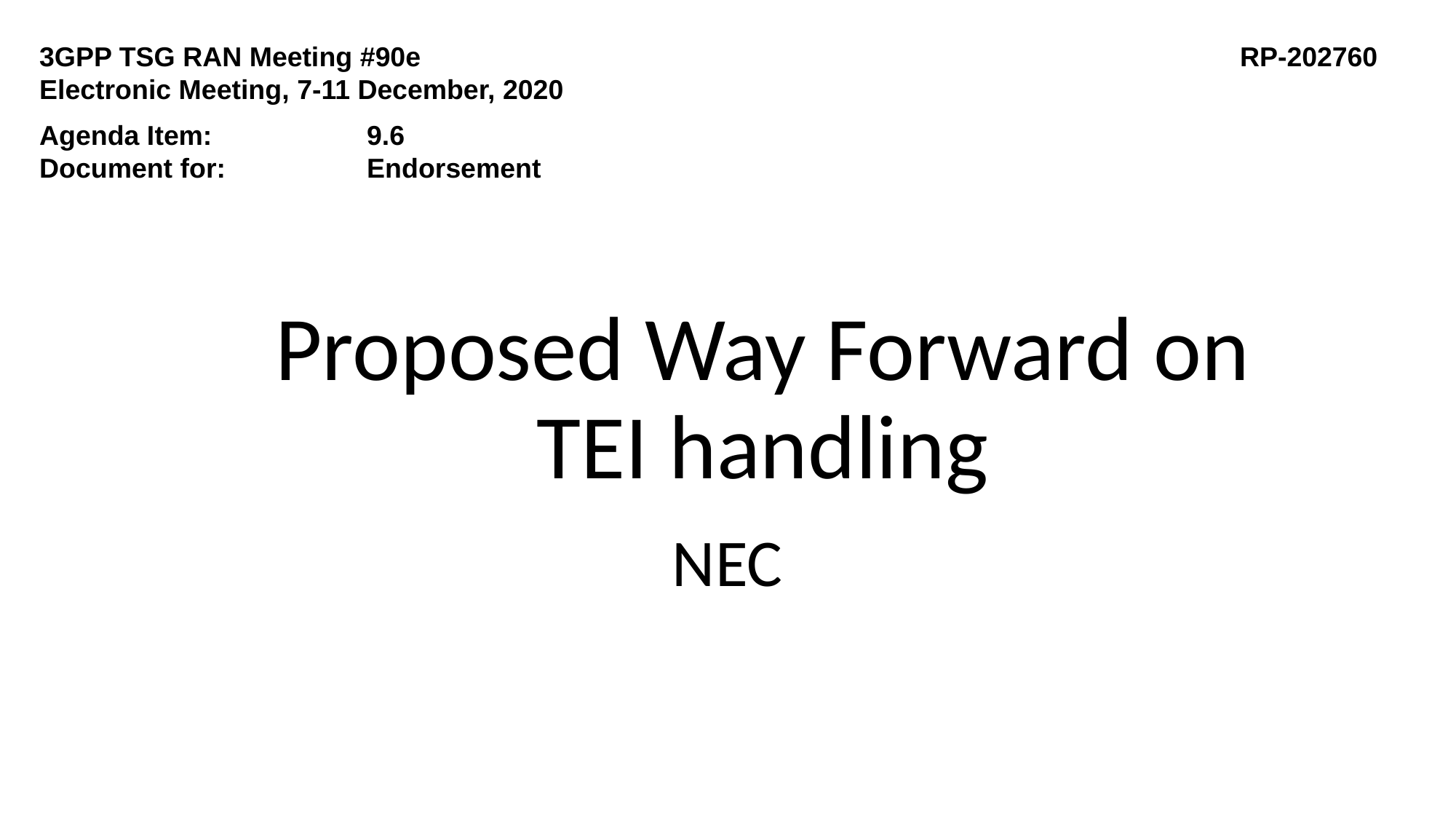

3GPP TSG RAN Meeting #90e								RP-202760
Electronic Meeting, 7-11 December, 2020
Agenda Item:		9.6
Document for:		Endorsement
# Proposed Way Forward on TEI handling
NEC